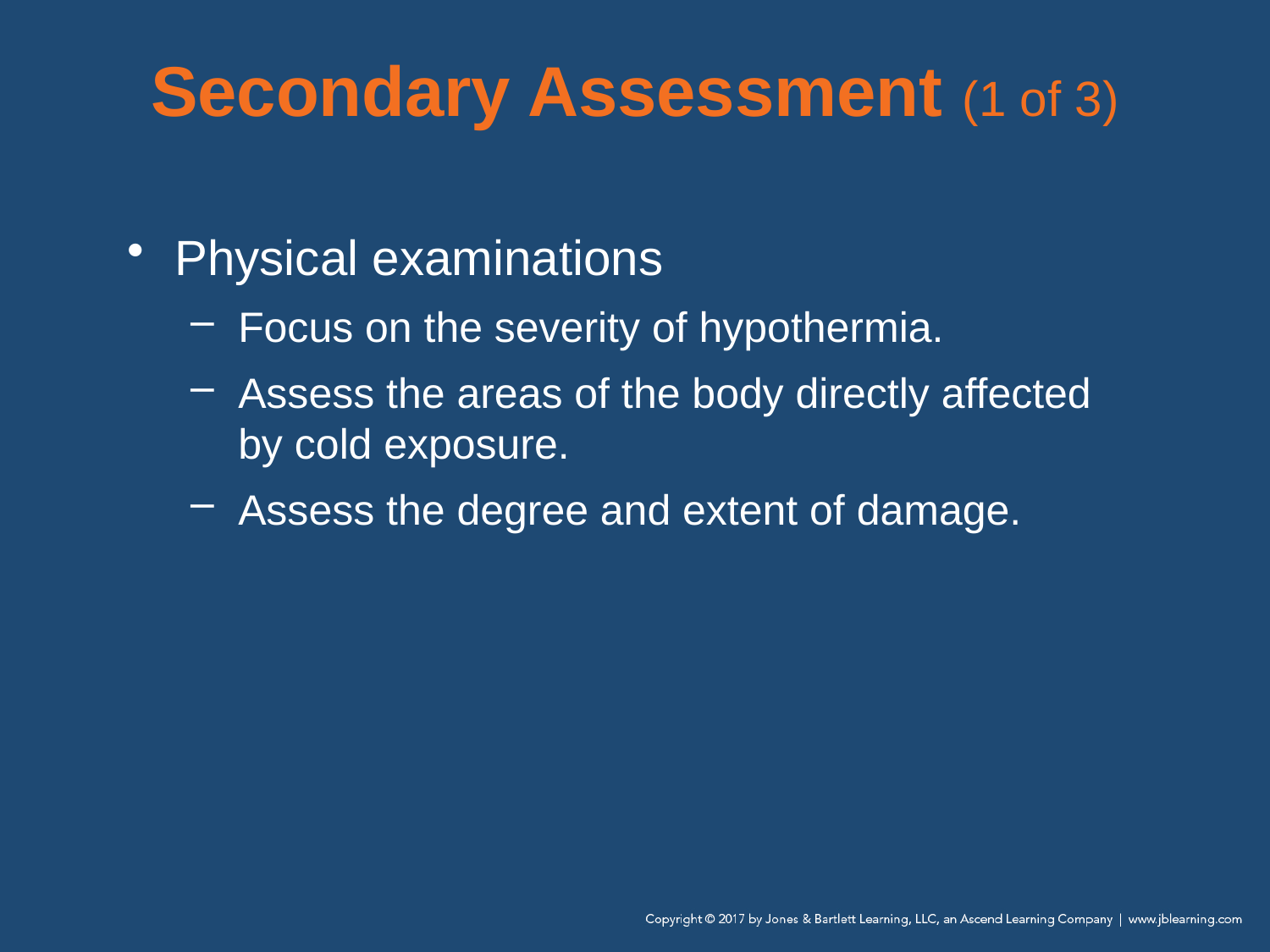

# Secondary Assessment (1 of 3)
Physical examinations
Focus on the severity of hypothermia.
Assess the areas of the body directly affected by cold exposure.
Assess the degree and extent of damage.